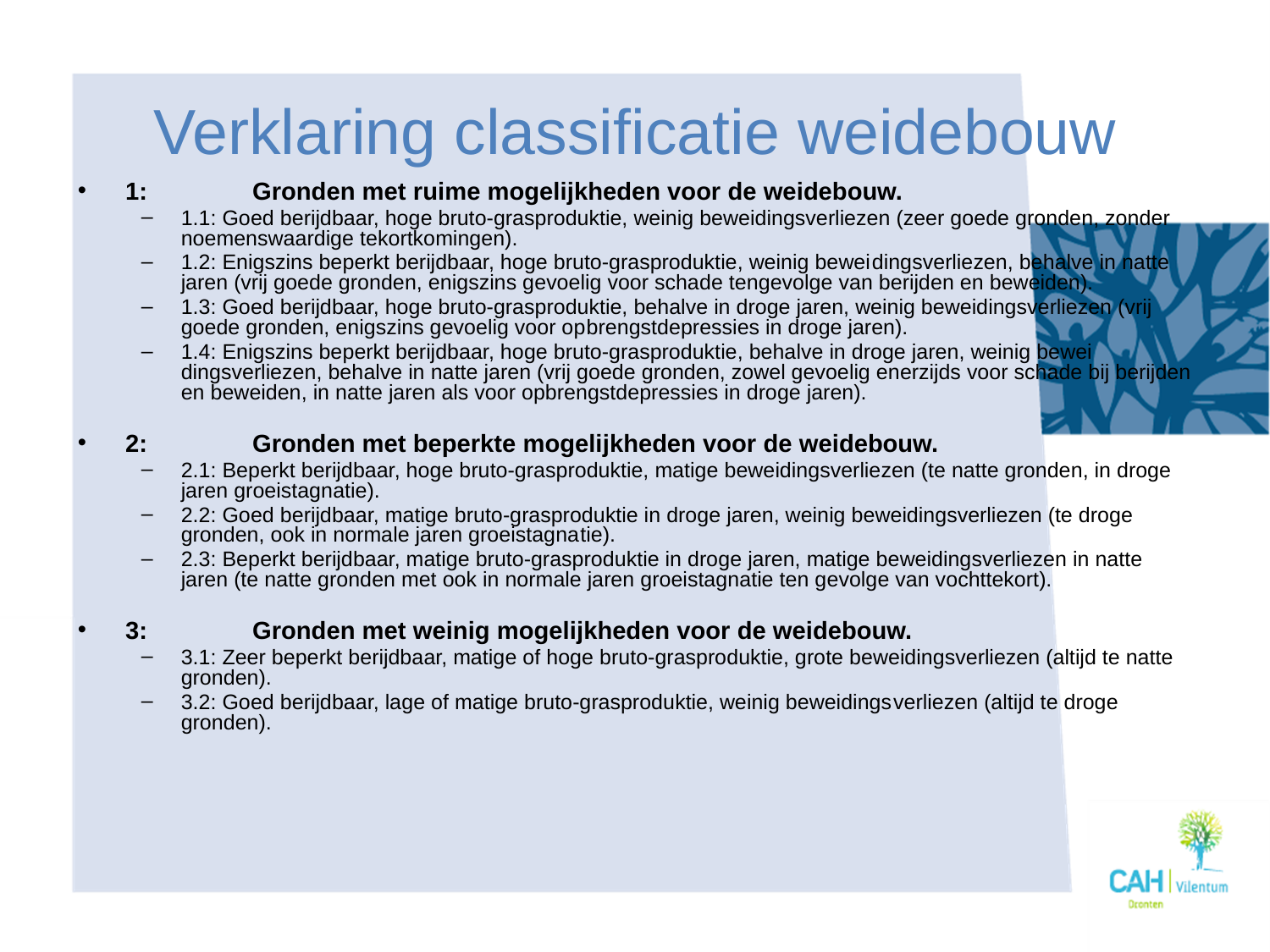

# Verklaring classificatie weidebouw
1:	Gronden met ruime mogelijkheden voor de weidebouw.
1.1: Goed berijdbaar, hoge bruto-grasproduktie, weinig beweidingsverliezen (zeer goede gronden, zonder noemenswaardige tekortkomingen).
1.2: Enigszins beperkt berijdbaar, hoge bruto-grasproduktie, weinig bewei­dingsverliezen, behalve in natte jaren (vrij goede gronden, enigszins gevoelig voor schade tengevolge van berijden en beweiden).
1.3: Goed berijdbaar, hoge bruto-grasproduktie, behalve in droge jaren, weinig beweidingsverliezen (vrij goede gronden, enigszins gevoelig voor op­brengstdepressies in droge jaren).
1.4: Enigszins beperkt berijdbaar, hoge bruto-grasproduktie, behalve in droge jaren, weinig bewei­dingsverliezen, behalve in natte jaren (vrij goede gronden, zowel gevoelig enerzijds voor schade bij berijden en beweiden, in natte jaren als voor opbrengstdepressies in droge jaren).

2:	Gronden met beperkte mogelijkheden voor de weidebouw.
2.1: Beperkt berijdbaar, hoge bruto-grasproduktie, matige beweidingsverliezen (te natte gronden, in droge jaren groeistagnatie).
2.2: Goed berijdbaar, matige bruto-grasproduktie in droge jaren, weinig beweidingsverliezen (te droge gronden, ook in normale jaren groeistagna­tie).
2.3: Beperkt berijdbaar, matige bruto-grasproduktie in droge jaren, matige beweidingsverliezen in natte jaren (te natte gronden met ook in normale jaren groeistagnatie ten gevolge van vochttekort).

3:	Gronden met weinig mogelijkheden voor de weidebouw.
3.1: Zeer beperkt berijdbaar, matige of hoge bruto-grasproduktie, grote beweidingsverliezen (altijd te natte gronden).
3.2: Goed berijdbaar, lage of matige bruto-grasproduktie, weinig beweidings­verliezen (altijd te droge gronden).